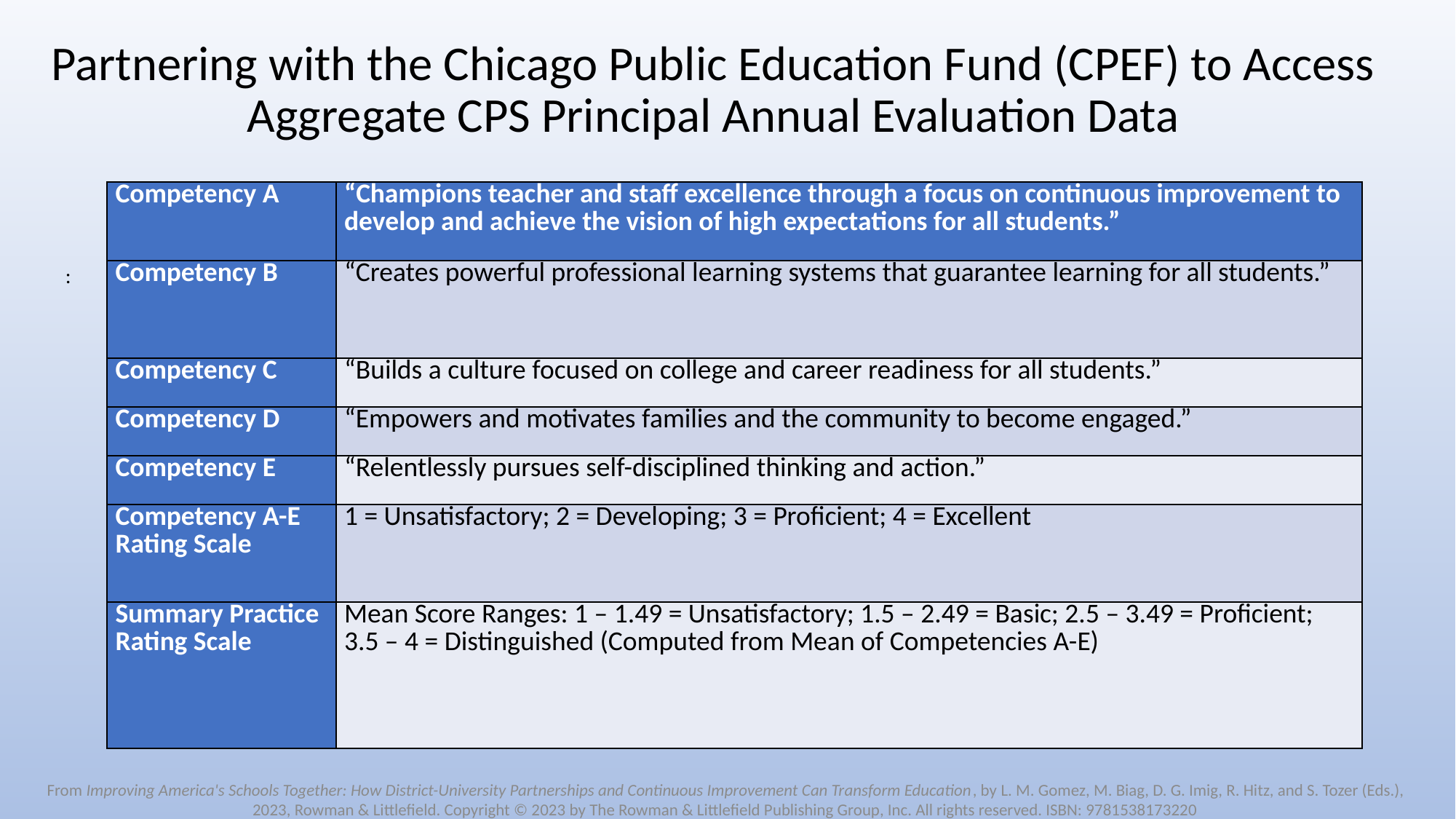

Partnering with the Chicago Public Education Fund (CPEF) to Access Aggregate CPS Principal Annual Evaluation Data
#
| Competency A | “Champions teacher and staff excellence through a focus on continuous improvement to develop and achieve the vision of high expectations for all students.” |
| --- | --- |
| Competency B | “Creates powerful professional learning systems that guarantee learning for all students.” |
| Competency C | “Builds a culture focused on college and career readiness for all students.” |
| Competency D | “Empowers and motivates families and the community to become engaged.” |
| Competency E | “Relentlessly pursues self-disciplined thinking and action.” |
| Competency A-E Rating Scale | 1 = Unsatisfactory; 2 = Developing; 3 = Proficient; 4 = Excellent |
| Summary Practice Rating Scale | Mean Score Ranges: 1 – 1.49 = Unsatisfactory; 1.5 – 2.49 = Basic; 2.5 – 3.49 = Proficient; 3.5 – 4 = Distinguished (Computed from Mean of Competencies A-E) |
 :

From Improving America's Schools Together: How District-University Partnerships and Continuous Improvement Can Transform Education, by L. M. Gomez, M. Biag, D. G. Imig, R. Hitz, and S. Tozer (Eds.), 2023, Rowman & Littlefield. Copyright © 2023 by The Rowman & Littlefield Publishing Group, Inc. All rights reserved. ISBN: 9781538173220